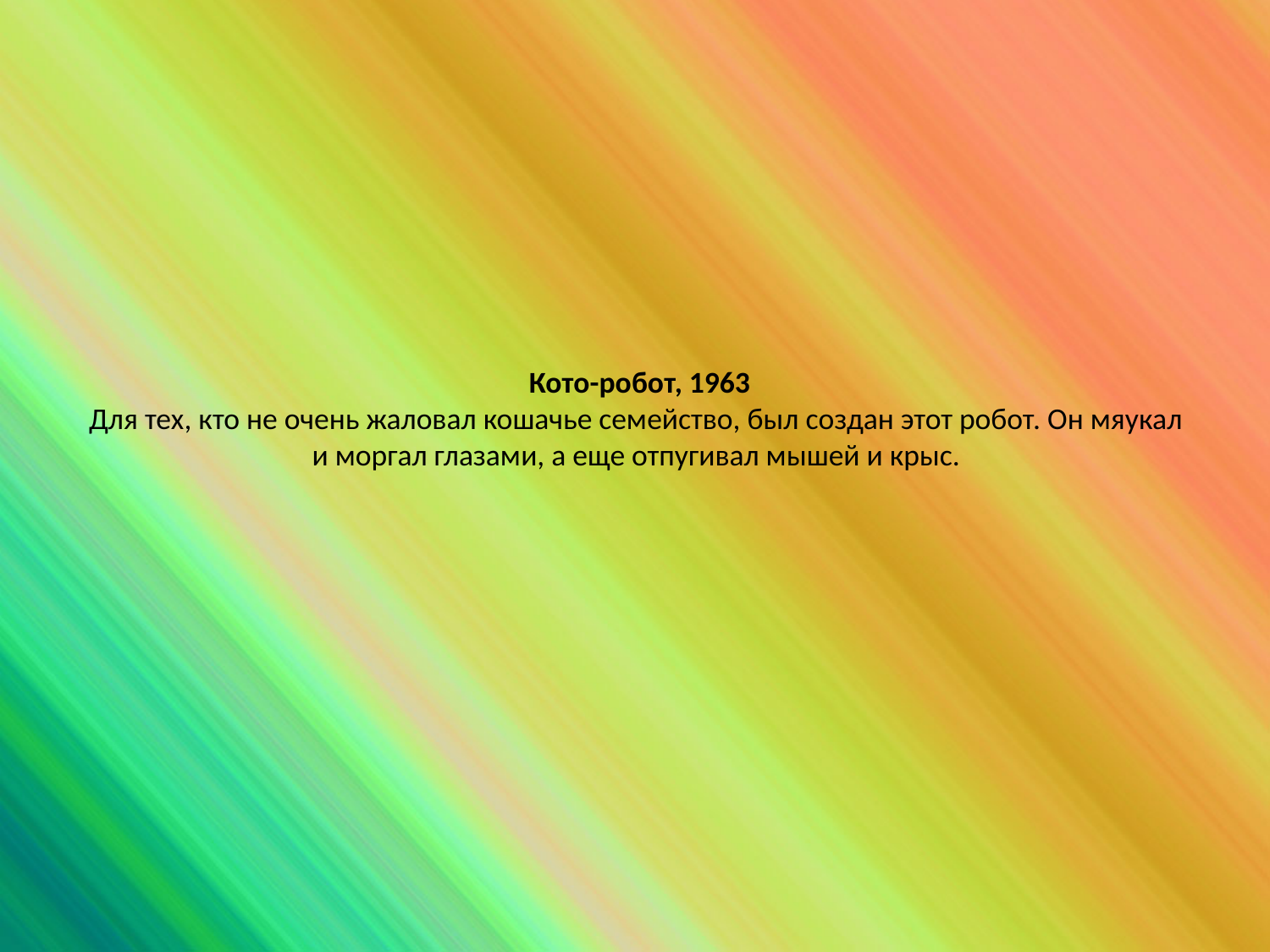

# Кото-робот, 1963 Для тех, кто не очень жаловал кошачье семейство, был создан этот робот. Он мяукал и моргал глазами, а еще отпугивал мышей и крыс.